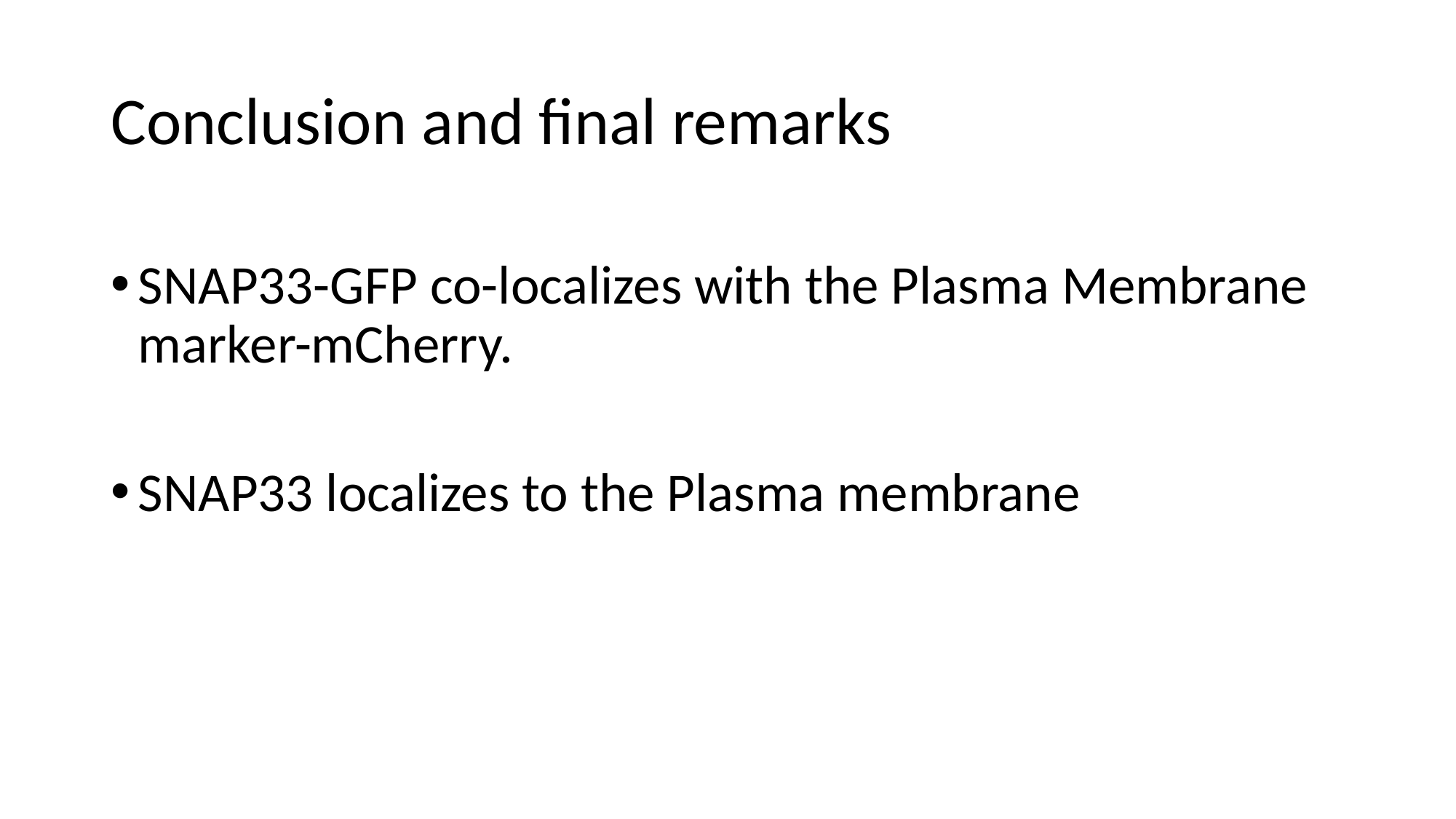

# Conclusion and final remarks
SNAP33-GFP co-localizes with the Plasma Membrane marker-mCherry.

SNAP33 localizes to the Plasma membrane